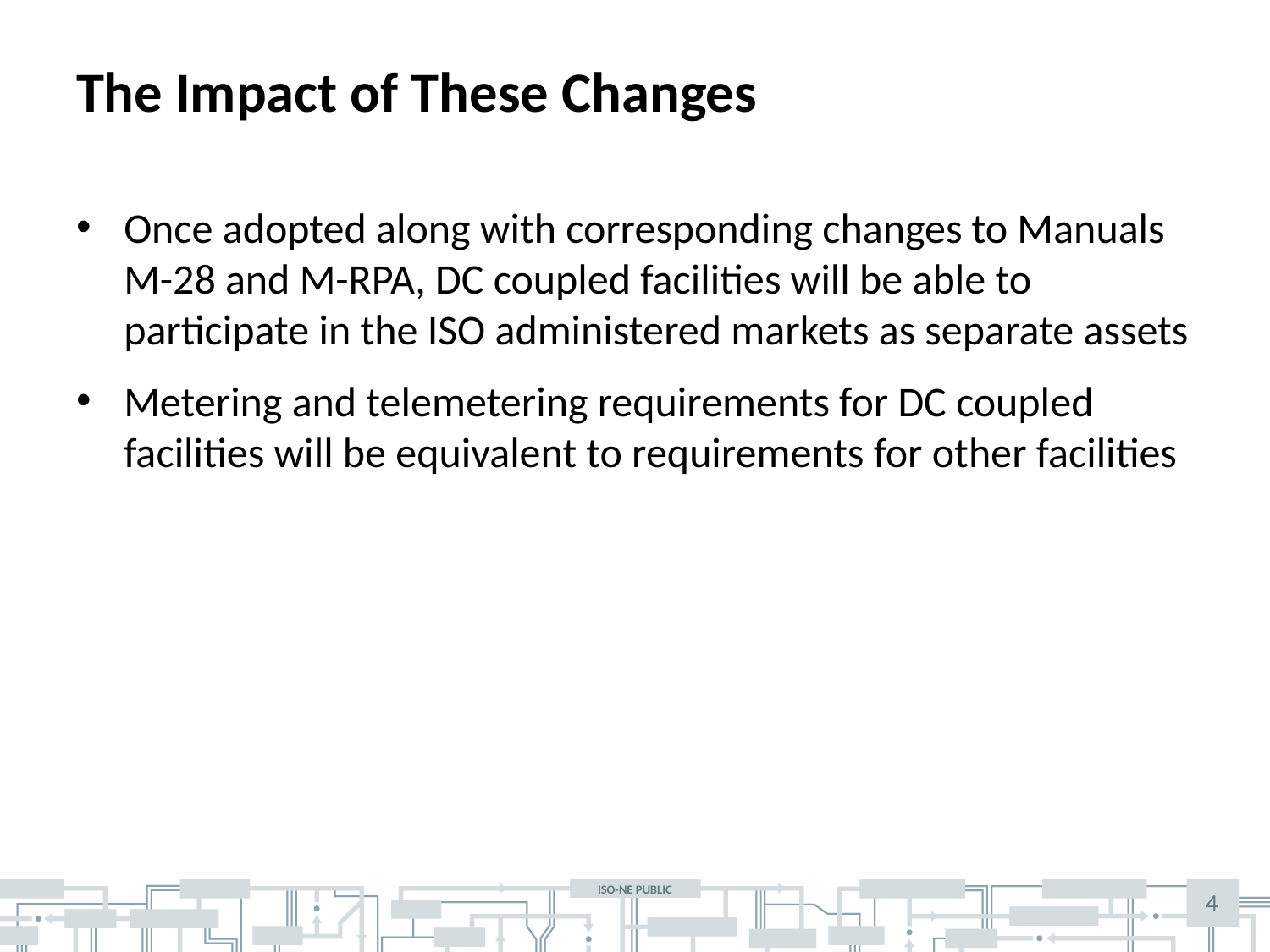

# The Impact of These Changes
Once adopted along with corresponding changes to Manuals M-28 and M-RPA, DC coupled facilities will be able to participate in the ISO administered markets as separate assets
Metering and telemetering requirements for DC coupled facilities will be equivalent to requirements for other facilities
4